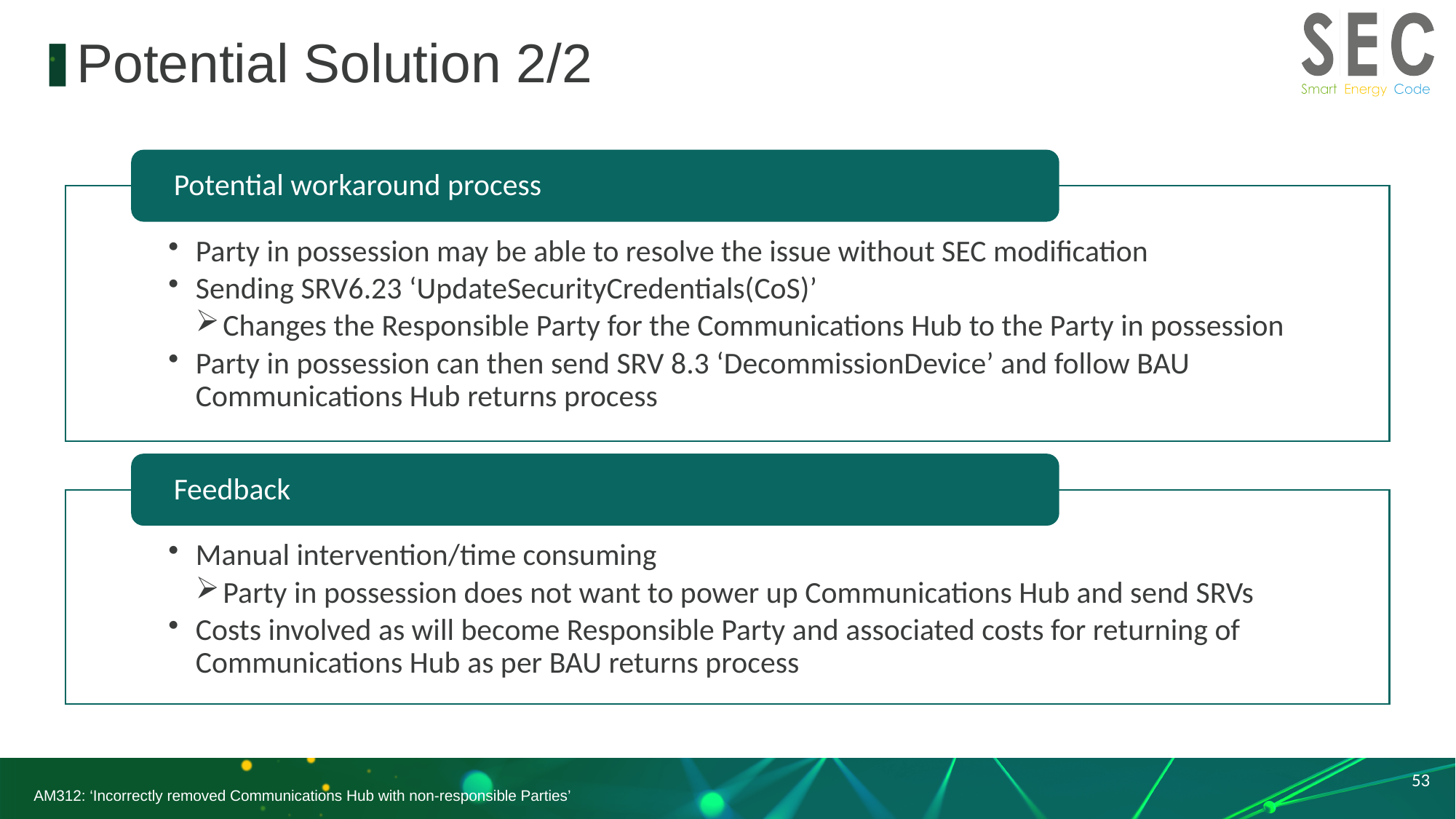

# Potential Solution 2/2
Party in possession may be able to resolve the issue without SEC modification
Sending SRV6.23 ‘UpdateSecurityCredentials(CoS)’
Changes the Responsible Party for the Communications Hub to the Party in possession
Party in possession can then send SRV 8.3 ‘DecommissionDevice’ and follow BAU Communications Hub returns process
Potential workaround process
Manual intervention/time consuming
Party in possession does not want to power up Communications Hub and send SRVs
Costs involved as will become Responsible Party and associated costs for returning of Communications Hub as per BAU returns process
Feedback
53
AM312: ‘Incorrectly removed Communications Hub with non-responsible Parties’